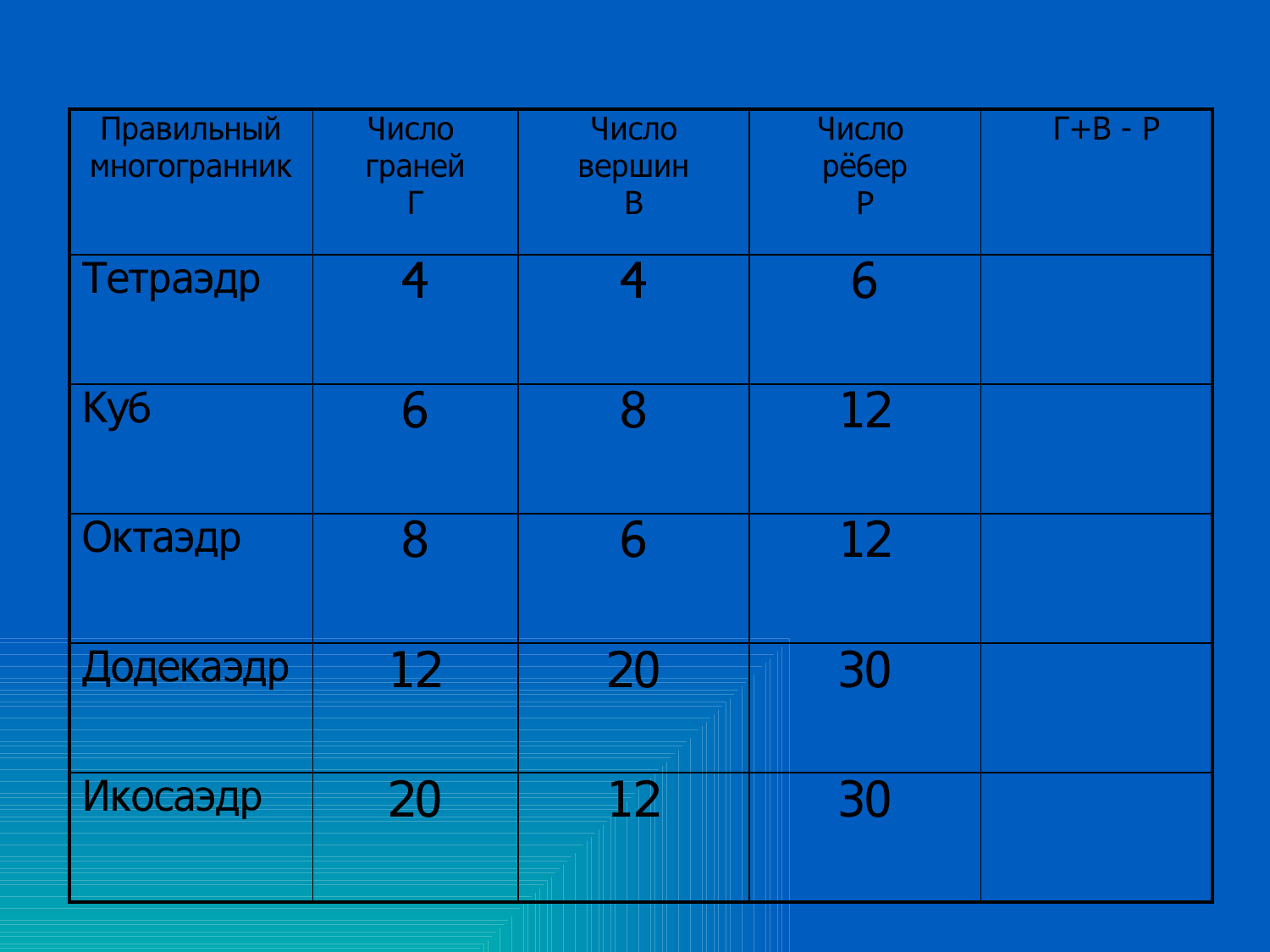

| Правильный многогранник | Число граней Г | Число вершин В | Число рёбер Р | Г+В - Р |
| --- | --- | --- | --- | --- |
| Тетраэдр | 4 | 4 | 6 |  |
| Куб | 6 | 8 | 12 |  |
| Октаэдр | 8 | 6 | 12 |  |
| Додекаэдр | 12 | 20 | 30 |  |
| Икосаэдр | 20 | 12 | 30 |  |